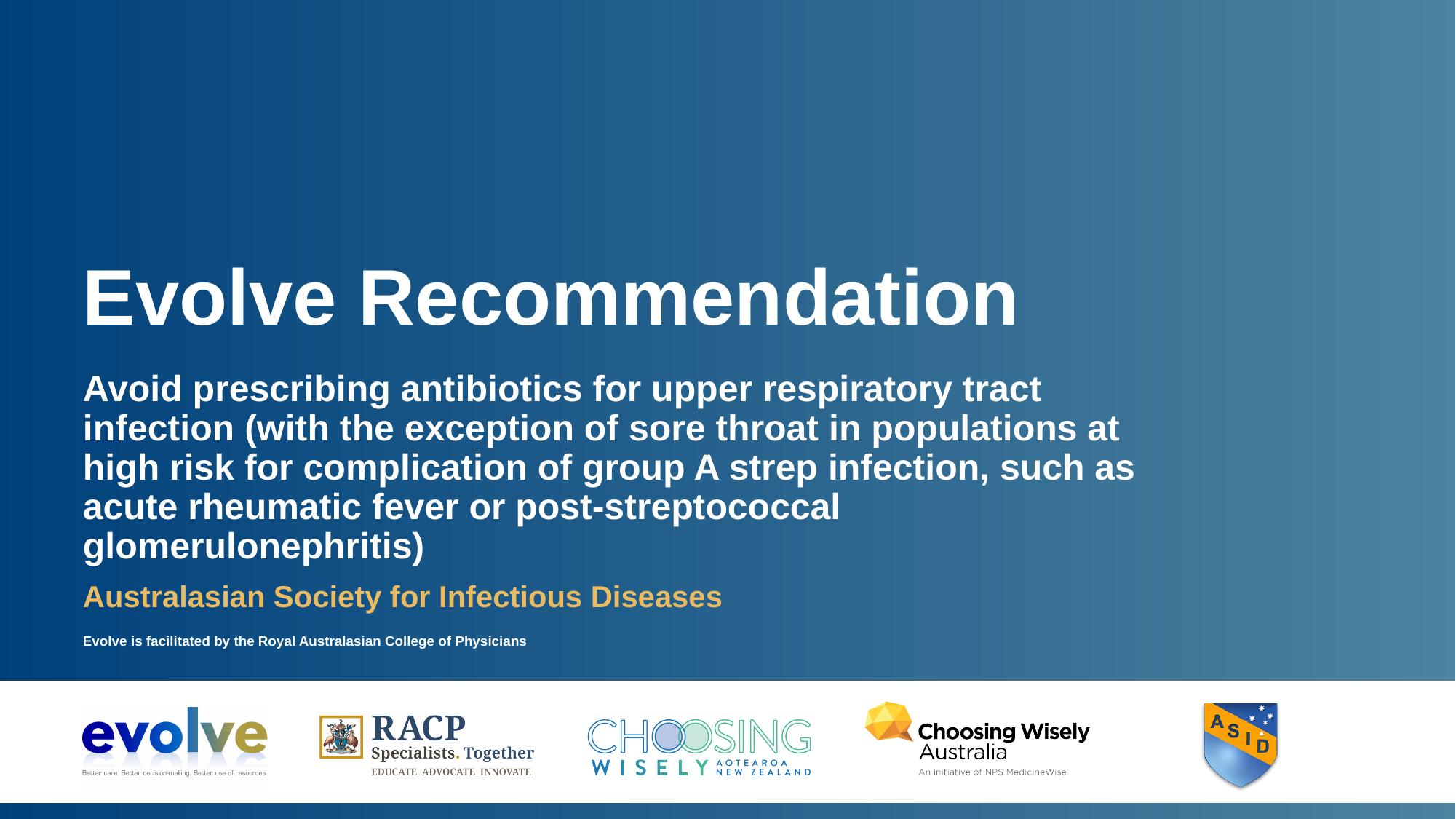

# Evolve Recommendation
Avoid prescribing antibiotics for upper respiratory tract infection (with the exception of sore throat in populations at high risk for complication of group A strep infection, such as acute rheumatic fever or post-streptococcal glomerulonephritis)
Australasian Society for Infectious Diseases

Evolve is facilitated by the Royal Australasian College of Physicians